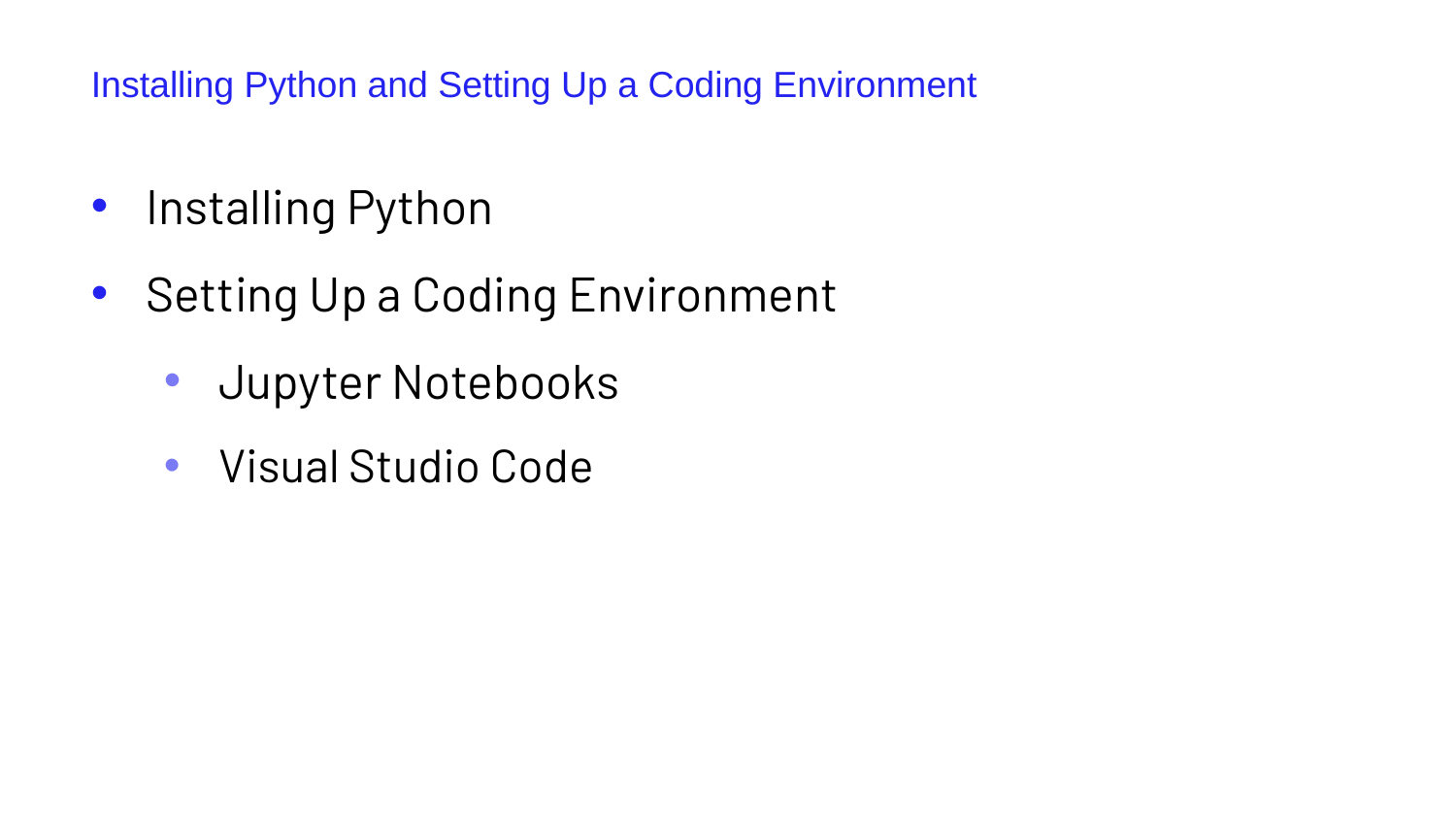

Installing Python and Setting Up a Coding Environment
Installing Python
Setting Up a Coding Environment
Jupyter Notebooks
Visual Studio Code